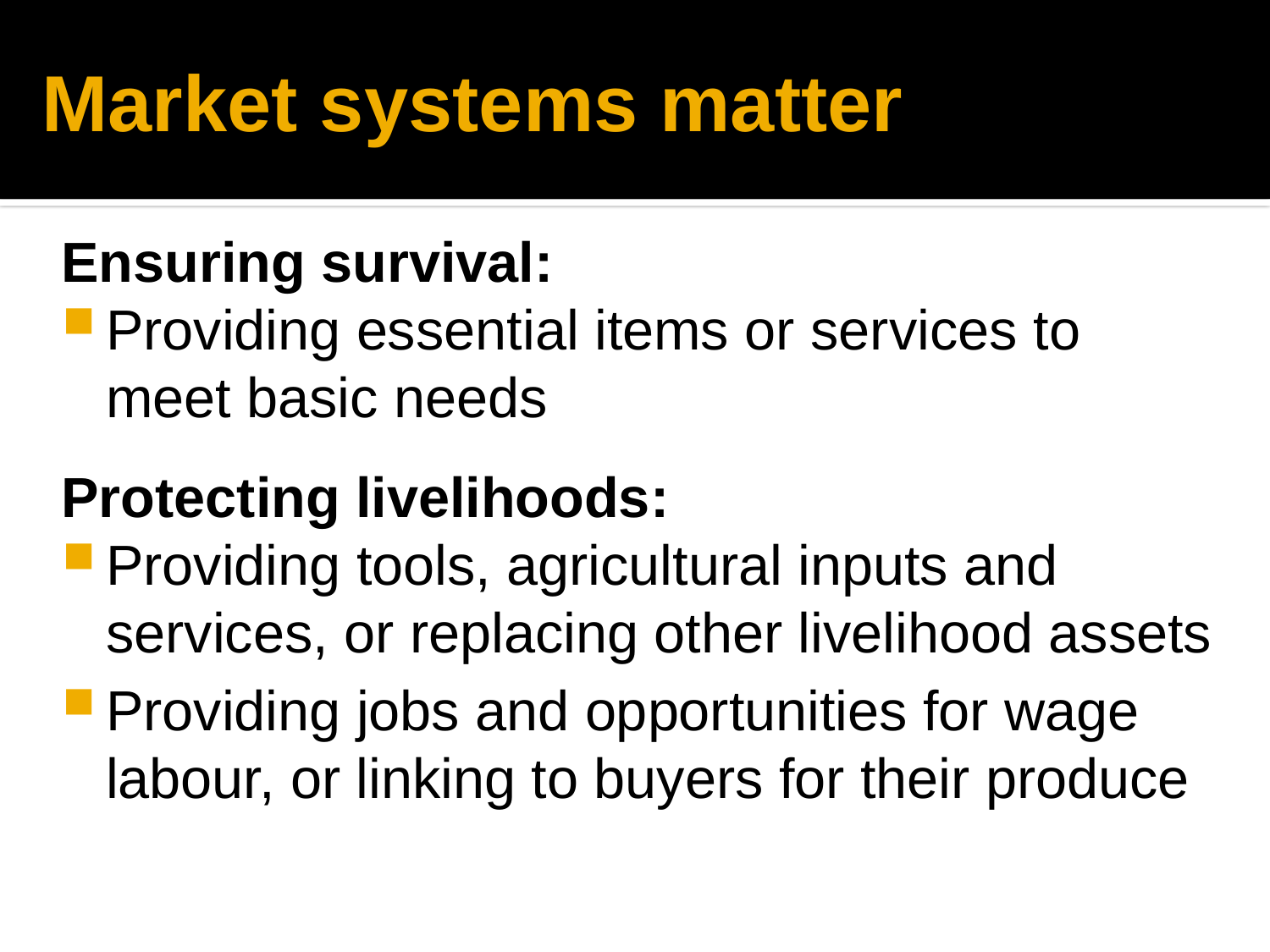

# Market systems matter
Ensuring survival:
Providing essential items or services to meet basic needs
Protecting livelihoods:
Providing tools, agricultural inputs and services, or replacing other livelihood assets
Providing jobs and opportunities for wage labour, or linking to buyers for their produce